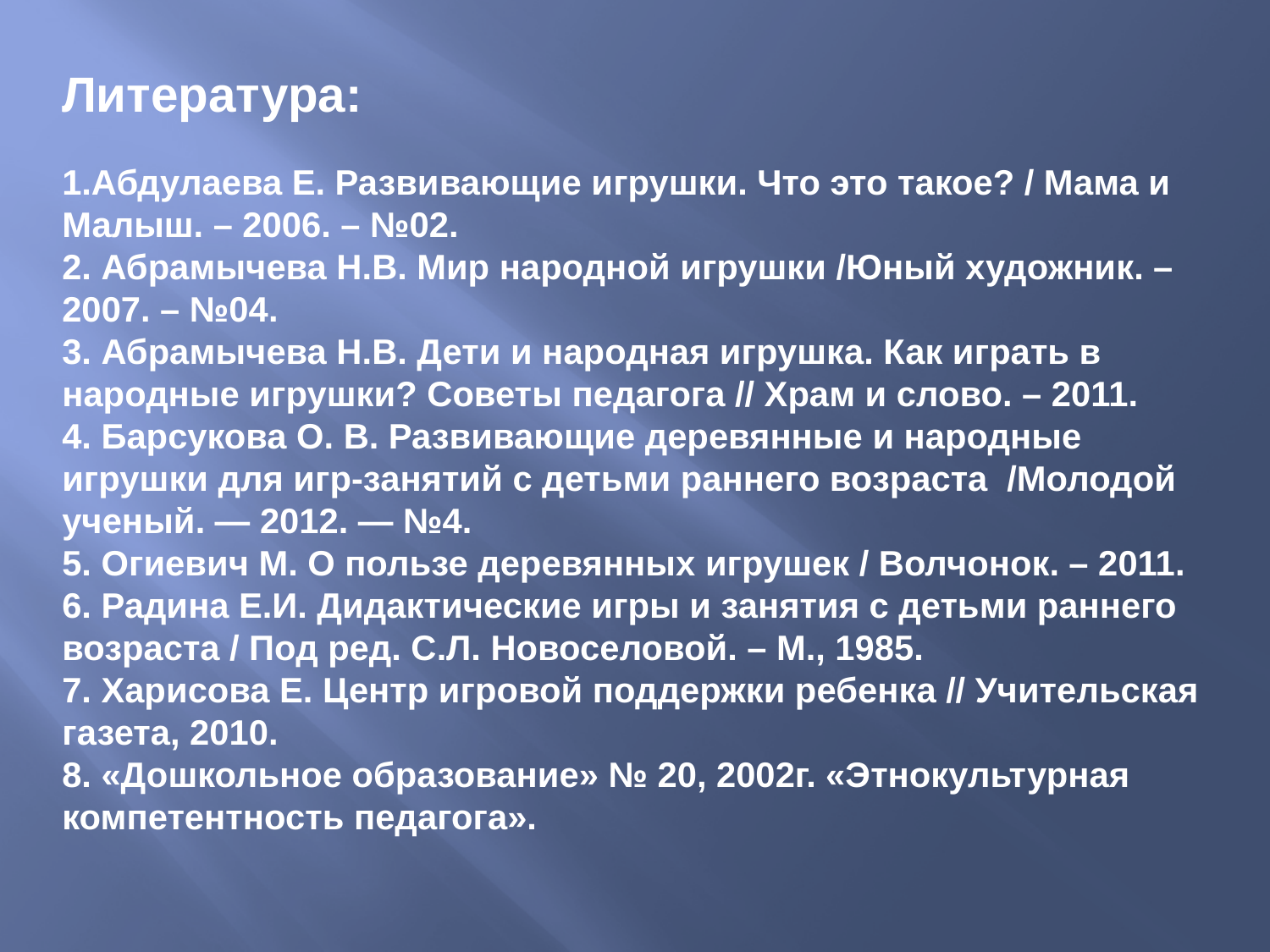

Литература:

1.Абдулаева Е. Развивающие игрушки. Что это такое? / Мама и Малыш. – 2006. – №02.
2. Абрамычева Н.В. Мир народной игрушки /Юный художник. – 2007. – №04.
3. Абрамычева Н.В. Дети и народная игрушка. Как играть в народные игрушки? Советы педагога // Храм и слово. – 2011.
4. Барсукова О. В. Развивающие деревянные и народные игрушки для игр-занятий с детьми раннего возраста  /Молодой ученый. — 2012. — №4.
5. Огиевич М. О пользе деревянных игрушек / Волчонок. – 2011.
6. Радина Е.И. Дидактические игры и занятия с детьми раннего возраста / Под ред. С.Л. Новоселовой. – М., 1985.
7. Харисова Е. Центр игровой поддержки ребенка // Учительская газета, 2010.
8. «Дошкольное образование» № 20, 2002г. «Этнокультурная компетентность педагога».